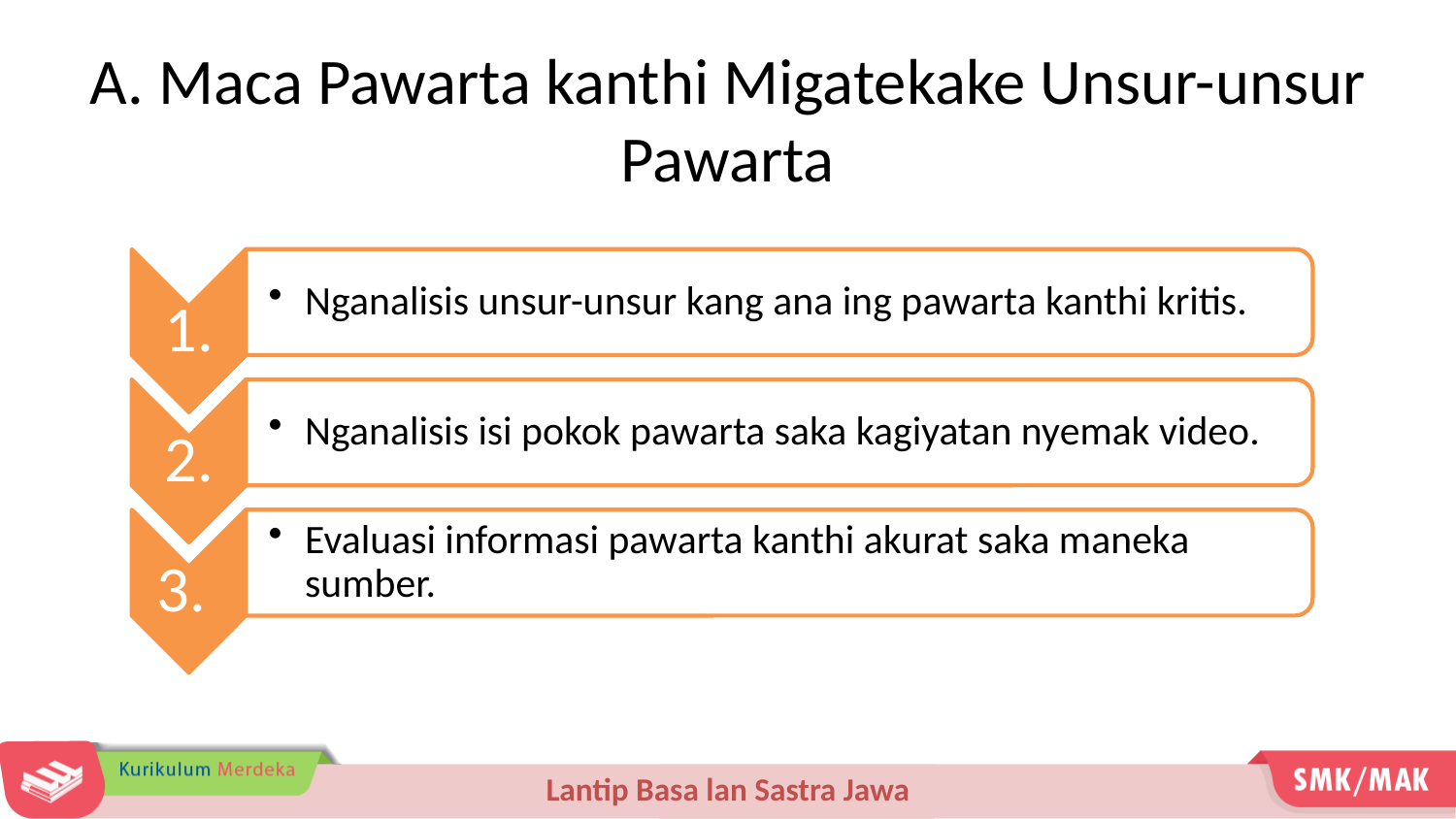

# A. Maca Pawarta kanthi Migatekake Unsur-unsur Pawarta
1.
Nganalisis unsur-unsur kang ana ing pawarta kanthi kritis.
2.
Nganalisis isi pokok pawarta saka kagiyatan nyemak video.
3.
Evaluasi informasi pawarta kanthi akurat saka maneka sumber.